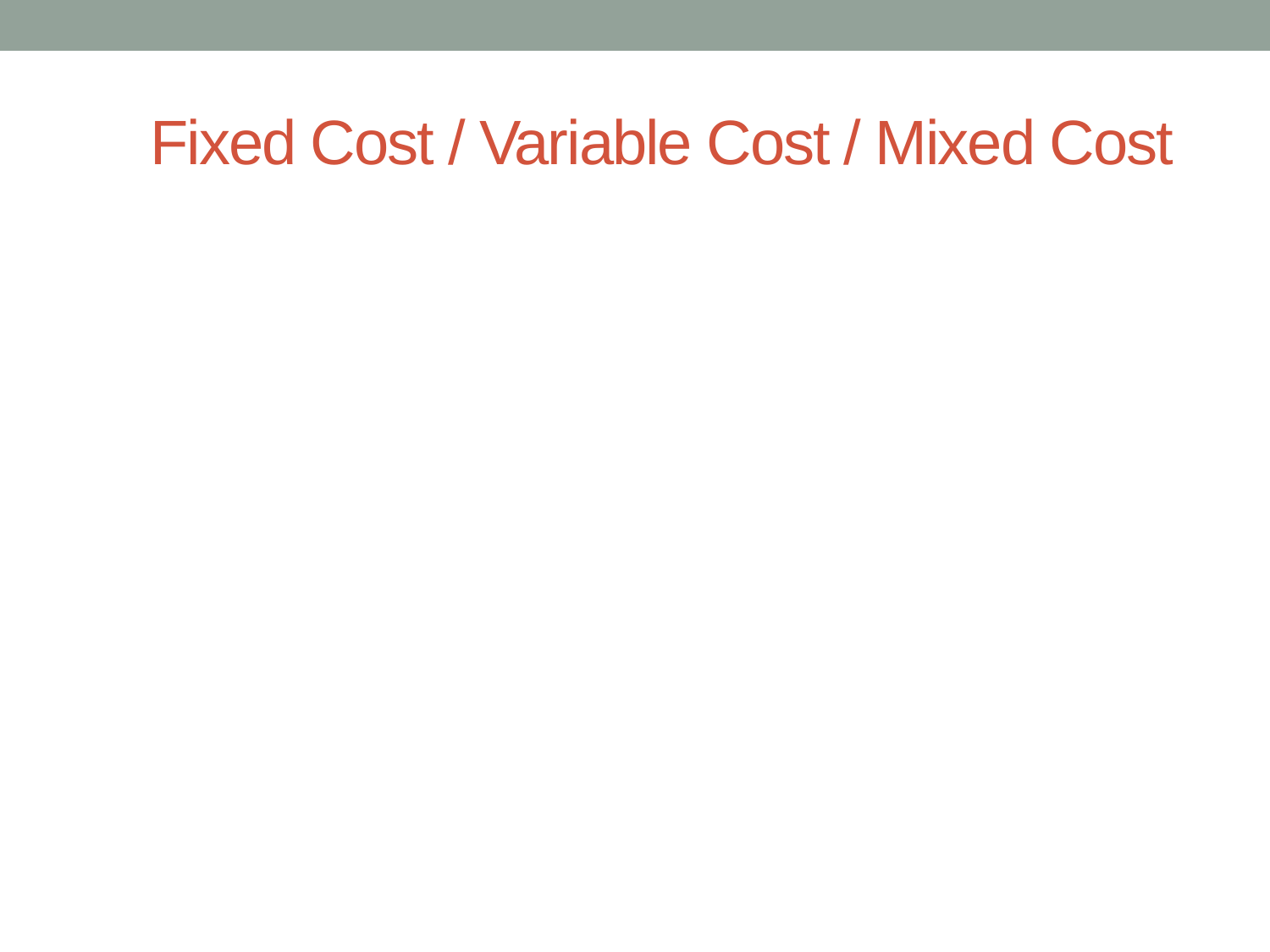

# Fixed Cost / Variable Cost / Mixed Cost